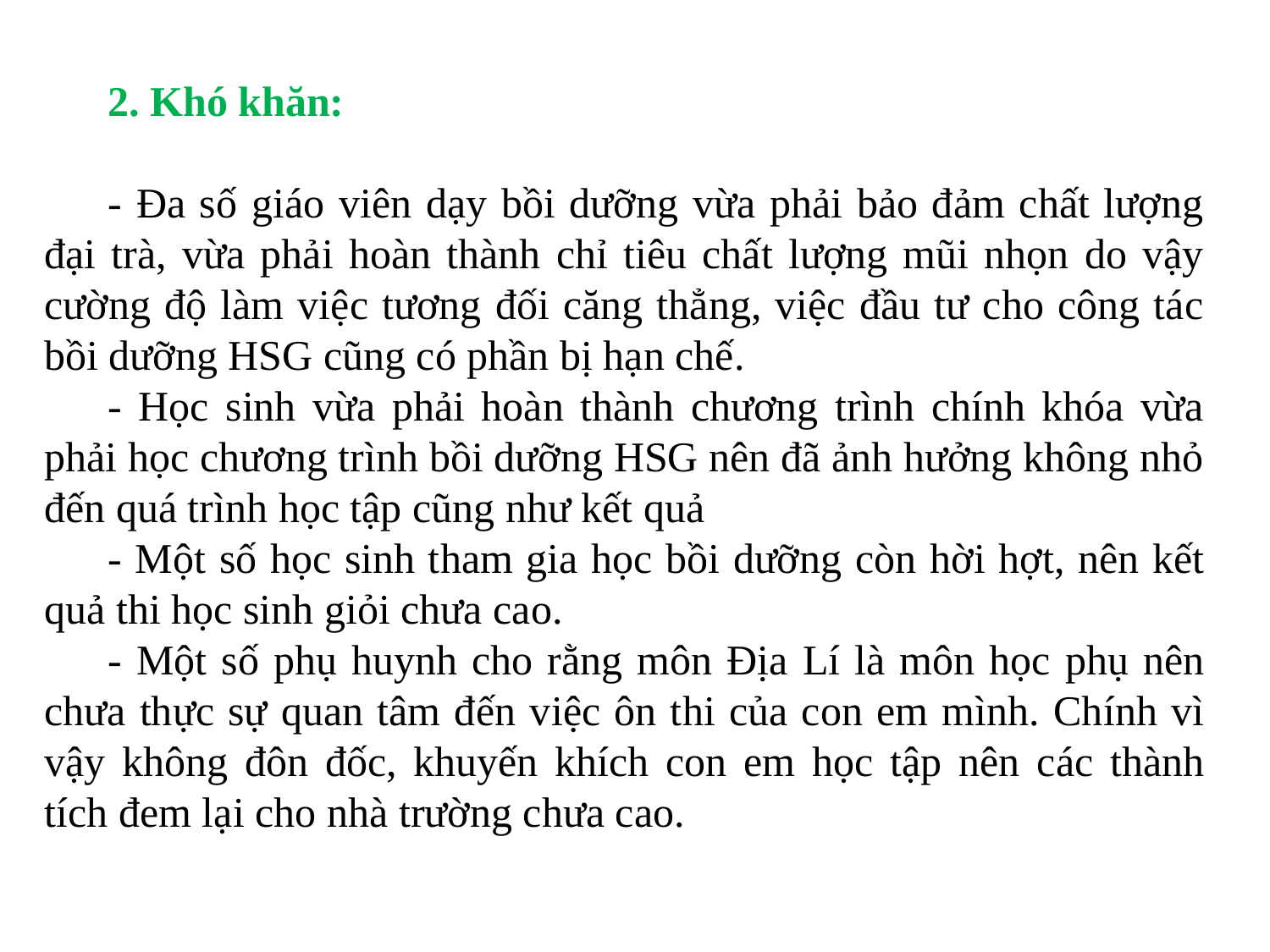

2. Khó khăn:

- Đa số giáo viên dạy bồi dưỡng vừa phải bảo đảm chất lượng đại trà, vừa phải hoàn thành chỉ tiêu chất lượng mũi nhọn do vậy cường độ làm việc tương đối căng thẳng, việc đầu tư cho công tác bồi dưỡng HSG cũng có phần bị hạn chế.
- Học sinh vừa phải hoàn thành chương trình chính khóa vừa phải học chương trình bồi dưỡng HSG nên đã ảnh hưởng không nhỏ đến quá trình học tập cũng như kết quả
- Một số học sinh tham gia học bồi dưỡng còn hời hợt, nên kết quả thi học sinh giỏi chưa cao.
- Một số phụ huynh cho rằng môn Địa Lí là môn học phụ nên chưa thực sự quan tâm đến việc ôn thi của con em mình. Chính vì vậy không đôn đốc, khuyến khích con em học tập nên các thành tích đem lại cho nhà trường chưa cao.